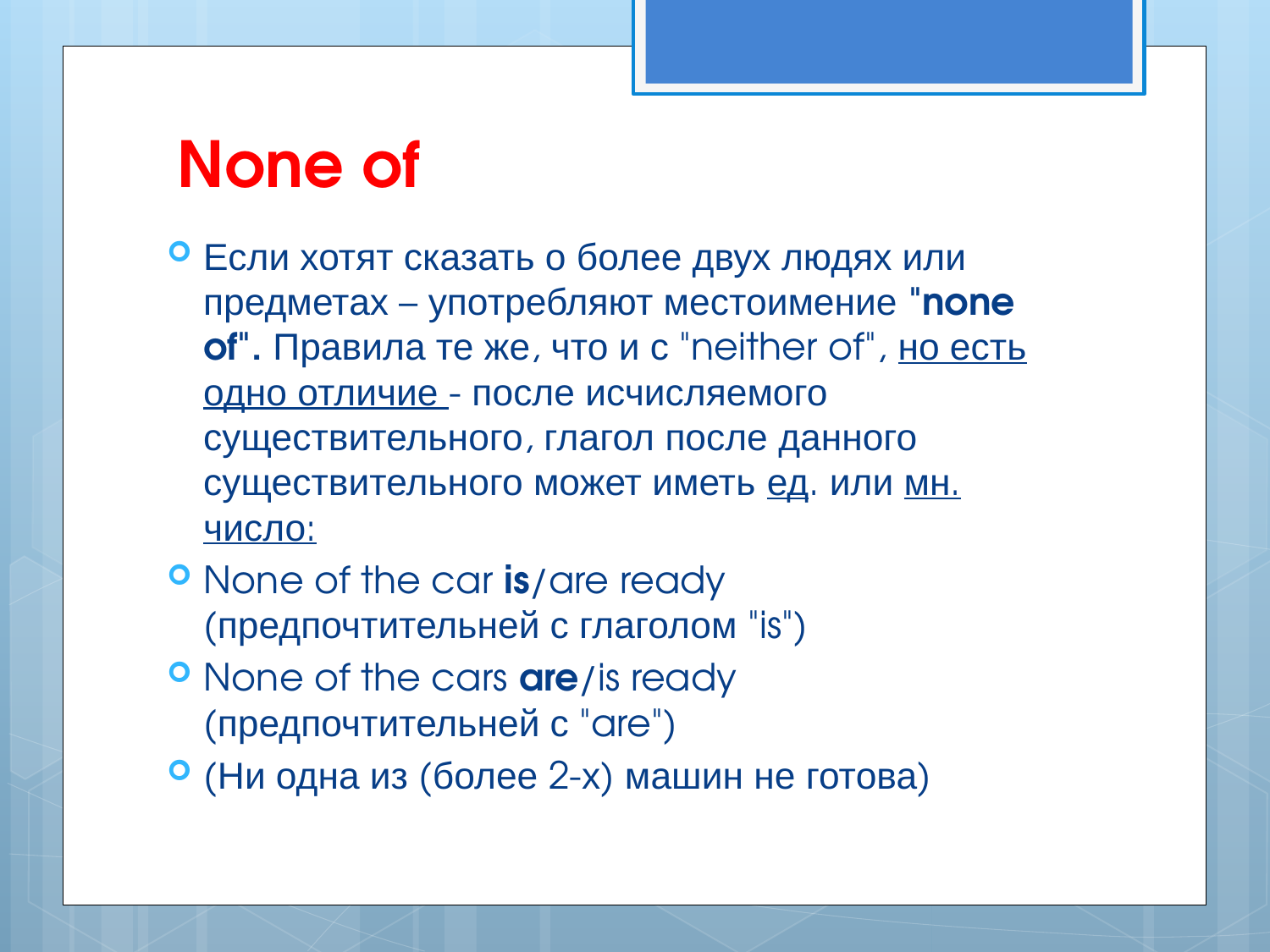

# None of
Если хотят сказать о более двух людях или предметах – употребляют местоимение "none of". Правила те же, что и с "neither of", но есть одно отличие - после исчисляемого существительного, глагол после данного существительного может иметь ед. или мн. число:
None of the car is/are ready (предпочтительней с глаголом "is")
None of the cars are/is ready (предпочтительней с "are")
(Ни одна из (более 2-х) машин не готова)